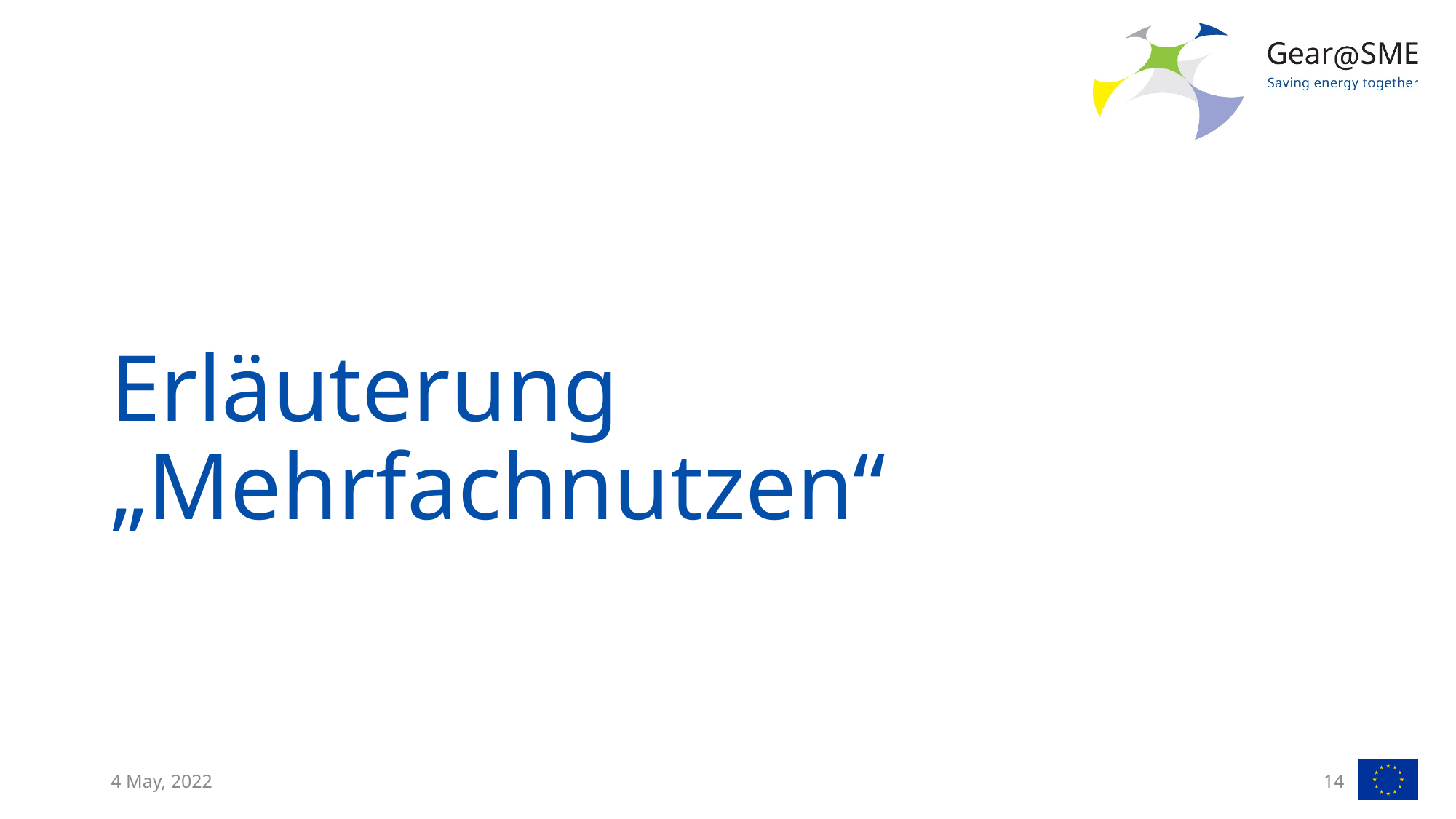

# Erläuterung „Mehrfachnutzen“

4 May, 2022
14